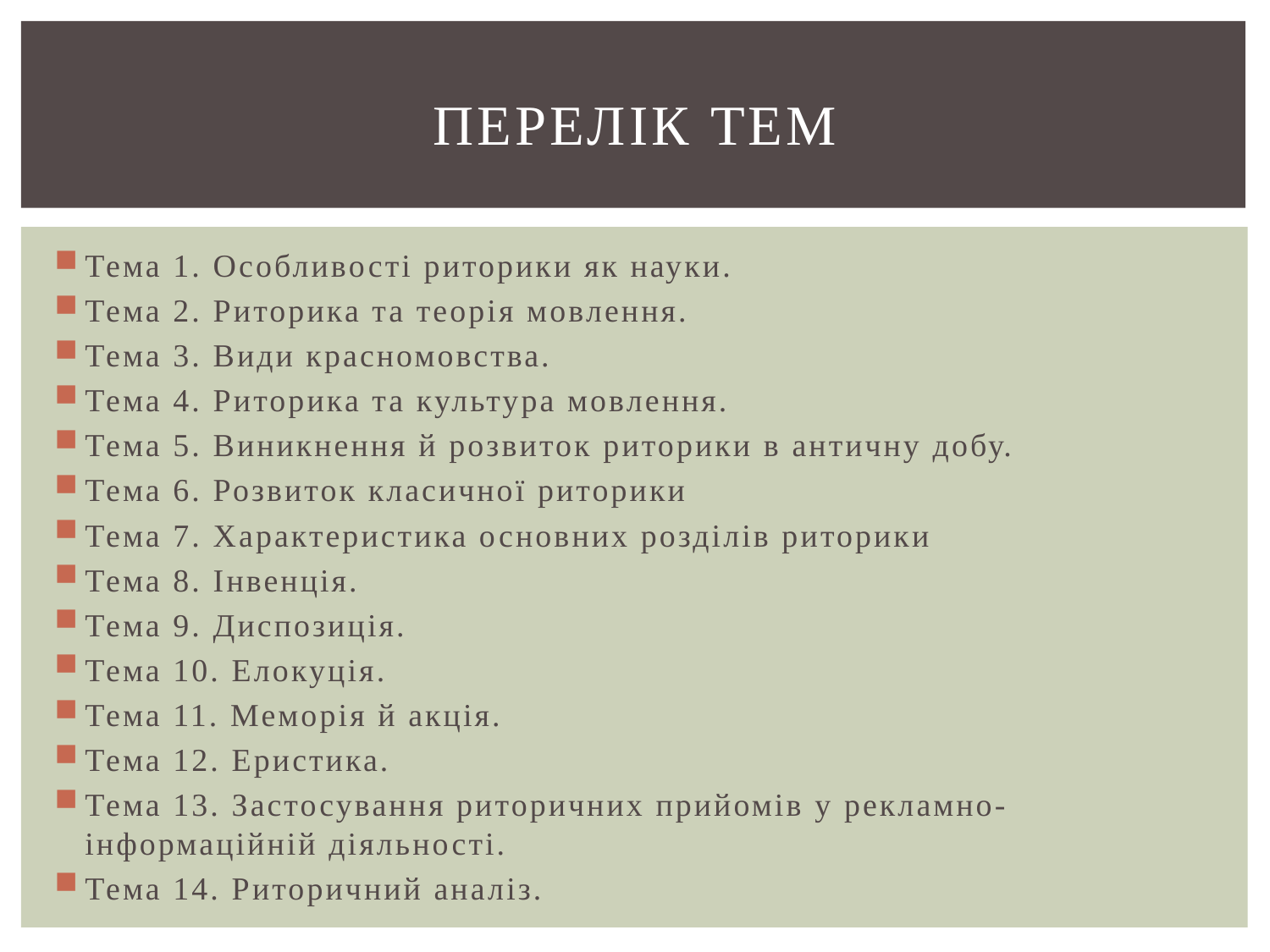

# Перелік тем
Тема 1. Особливості риторики як науки.
Тема 2. Риторика та теорія мовлення.
Тема 3. Види красномовства.
Тема 4. Риторика та культура мовлення.
Тема 5. Виникнення й розвиток риторики в античну добу.
Тема 6. Розвиток класичної риторики
Тема 7. Характеристика основних розділів риторики
Тема 8. Інвенція.
Тема 9. Диспозиція.
Тема 10. Елокуція.
Тема 11. Меморія й акція.
Тема 12. Еристика.
Тема 13. Застосування риторичних прийомів у рекламно-інформаційній діяльності.
Тема 14. Риторичний аналіз.